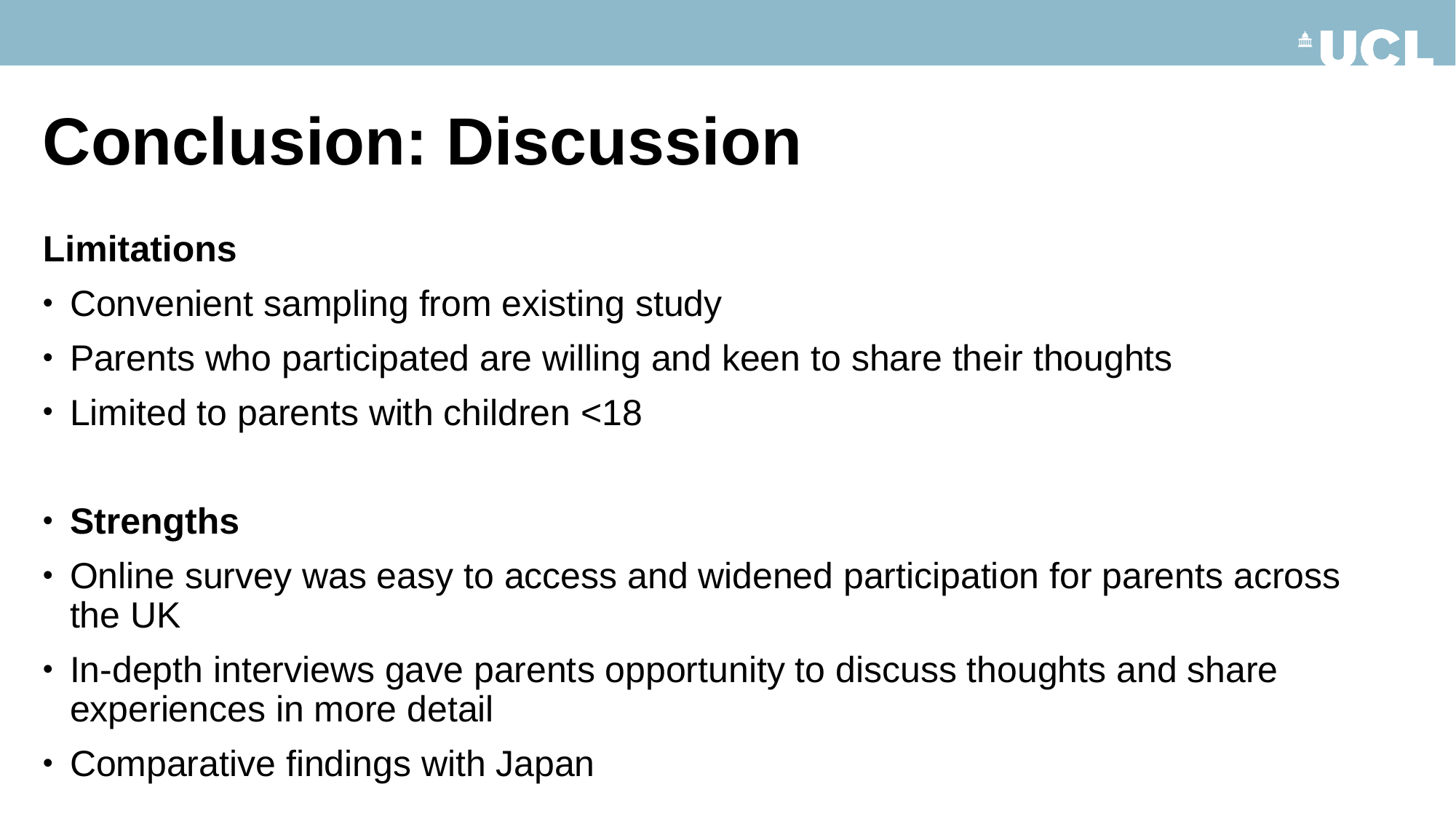

# Conclusion: Discussion
Limitations
Convenient sampling from existing study
Parents who participated are willing and keen to share their thoughts
Limited to parents with children <18

Strengths
Online survey was easy to access and widened participation for parents across the UK
In-depth interviews gave parents opportunity to discuss thoughts and share experiences in more detail
Comparative findings with Japan